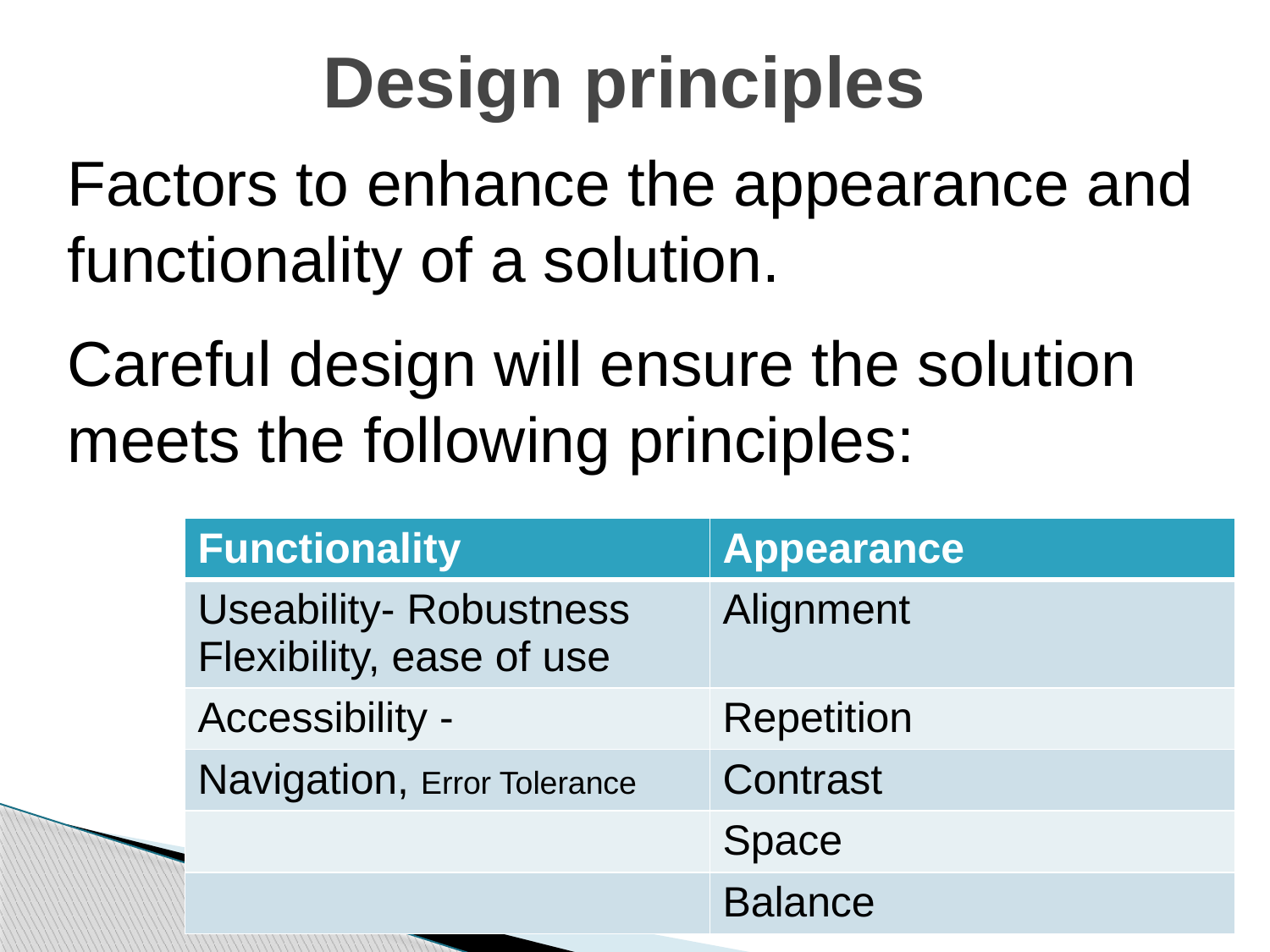

# Design principles
Factors to enhance the appearance and functionality of a solution.
Careful design will ensure the solution meets the following principles:
| Functionality | Appearance |
| --- | --- |
| Useability- Robustness Flexibility, ease of use | Alignment |
| Accessibility - | Repetition |
| Navigation, Error Tolerance | Contrast |
|  | Space |
|  | Balance |